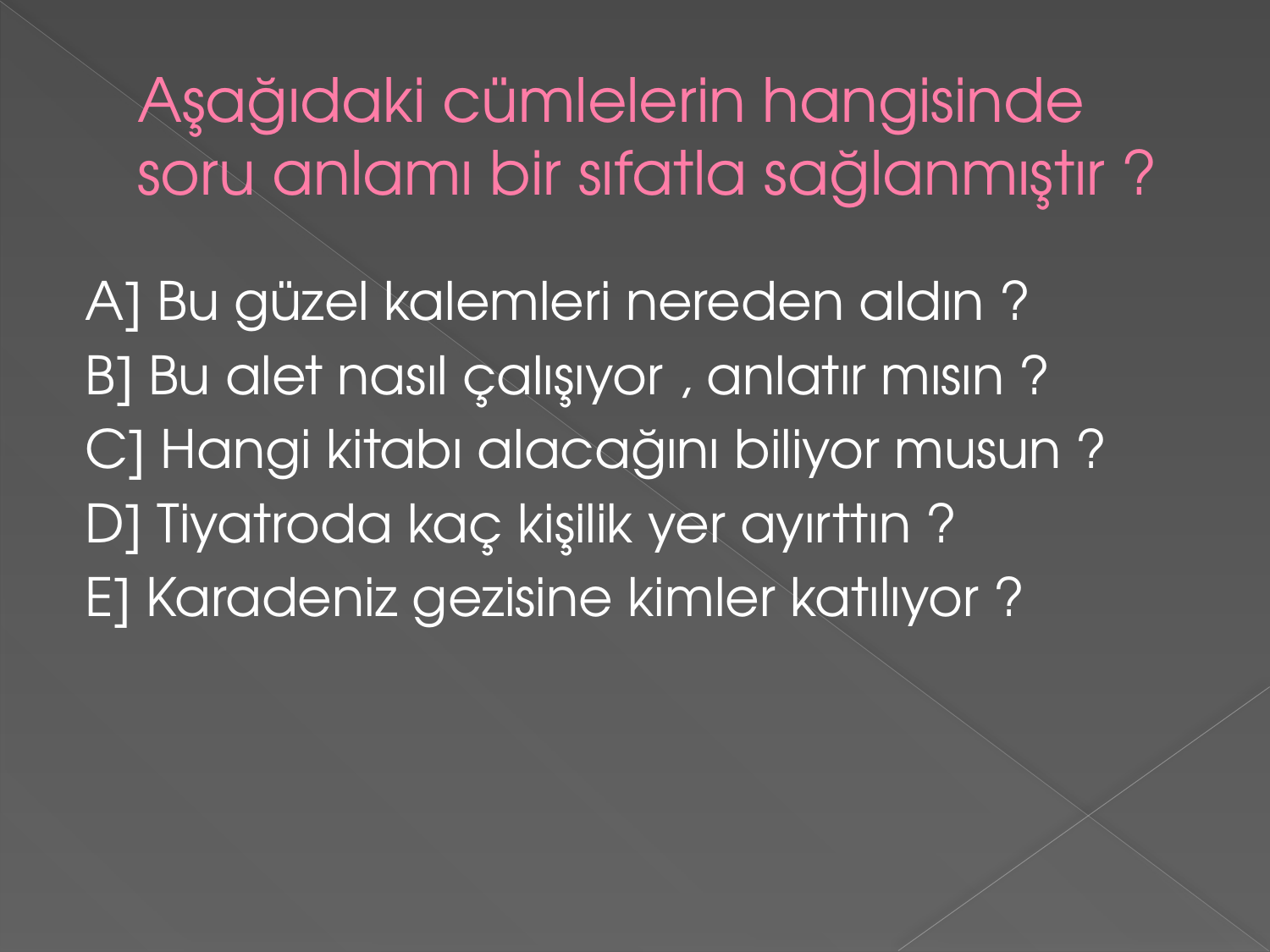

# Aşağıdaki cümlelerin hangisinde soru anlamı bir sıfatla sağlanmıştır ?
A] Bu güzel kalemleri nereden aldın ?
B] Bu alet nasıl çalışıyor , anlatır mısın ?
C] Hangi kitabı alacağını biliyor musun ?
D] Tiyatroda kaç kişilik yer ayırttın ?
E] Karadeniz gezisine kimler katılıyor ?